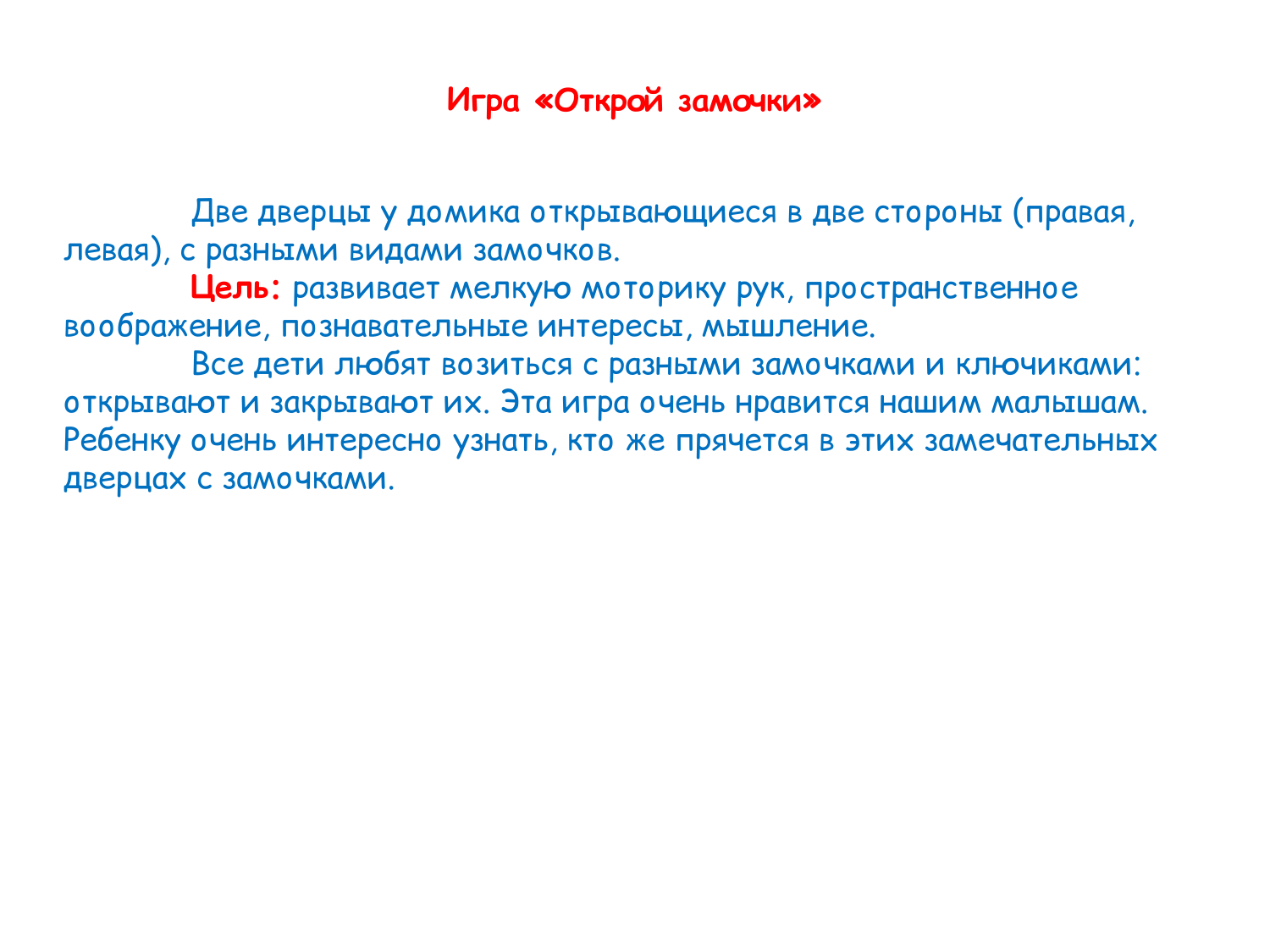

# Игра «Открой замочки»
 	Две дверцы у домика открывающиеся в две стороны (правая, левая), с разными видами замочков.
	Цель: развивает мелкую моторику рук, пространственное воображение, познавательные интересы, мышление.
	Все дети любят возиться с разными замочками и ключиками: открывают и закрывают их. Эта игра очень нравится нашим малышам. Ребенку очень интересно узнать, кто же прячется в этих замечательных дверцах с замочками.